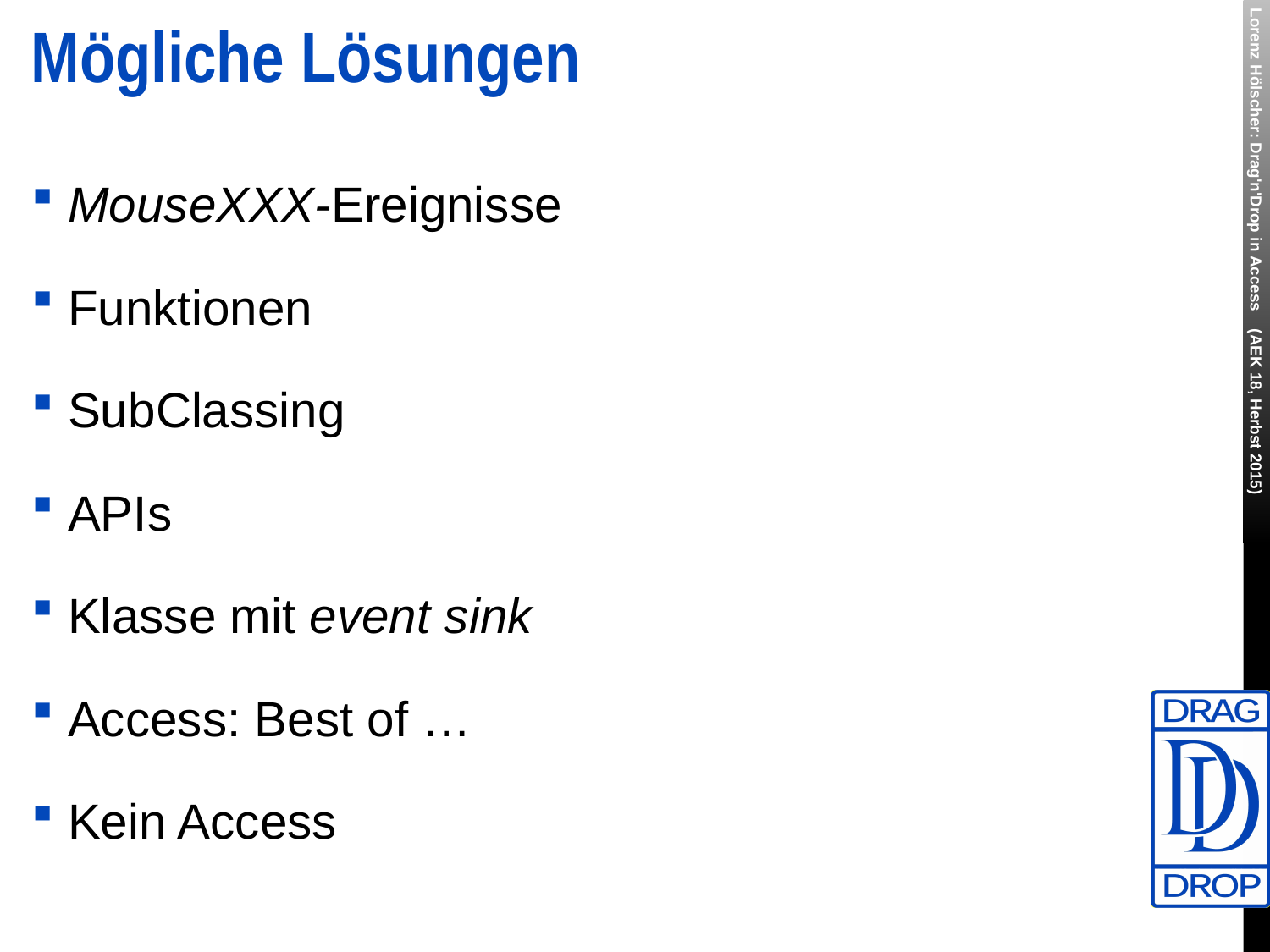

# Mögliche Lösungen
MouseXXX-Ereignisse
Funktionen
SubClassing
APIs
Klasse mit event sink
Access: Best of …
Kein Access